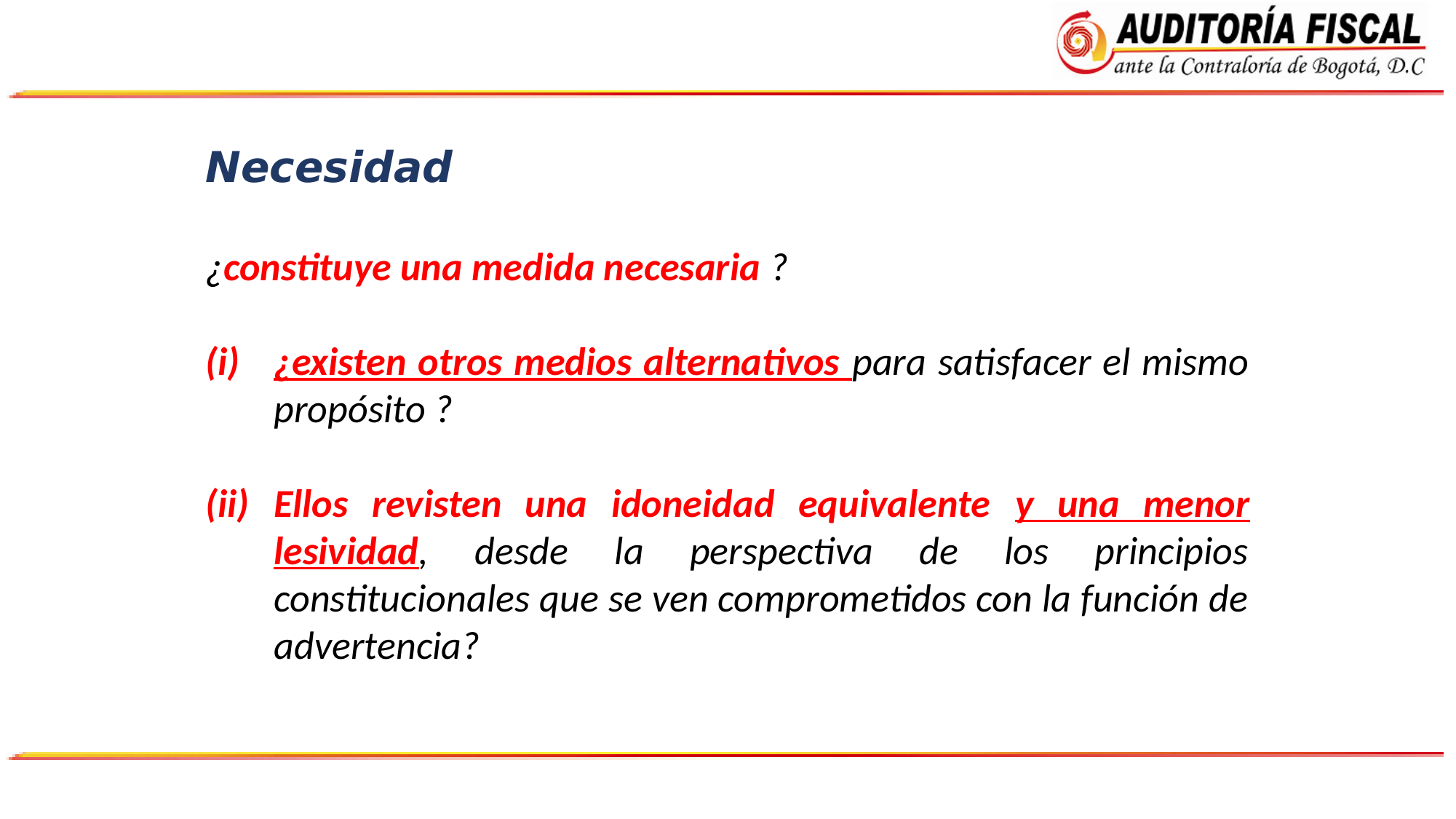

Necesidad

¿constituye una medida necesaria ?

¿existen otros medios alternativos para satisfacer el mismo propósito ?

Ellos revisten una idoneidad equivalente y una menor lesividad, desde la perspectiva de los principios constitucionales que se ven comprometidos con la función de advertencia?

Total Procesos
5.045